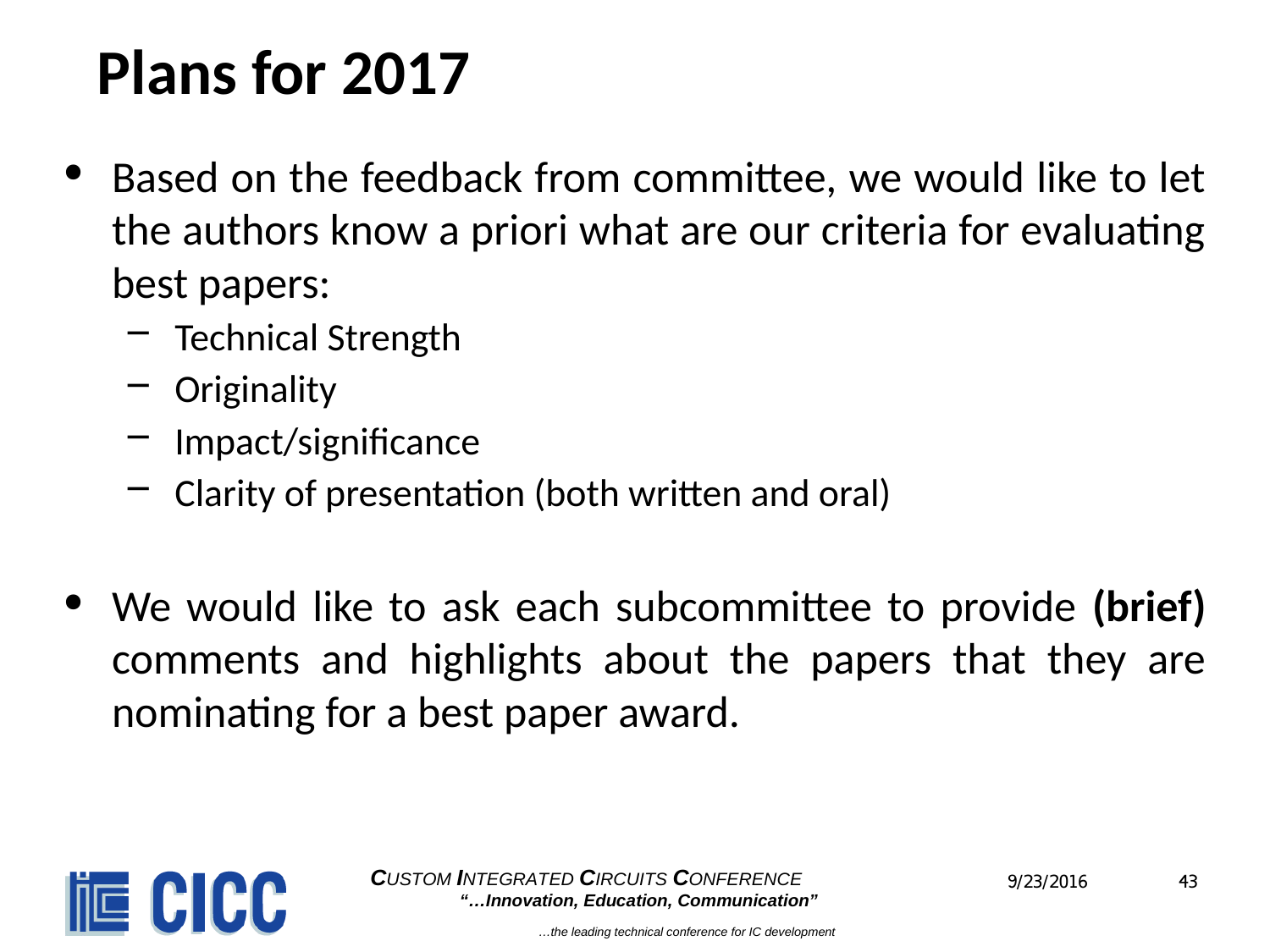

# Plans for 2017
Based on the feedback from committee, we would like to let the authors know a priori what are our criteria for evaluating best papers:
Technical Strength
Originality
Impact/significance
Clarity of presentation (both written and oral)

We would like to ask each subcommittee to provide (brief) comments and highlights about the papers that they are nominating for a best paper award.